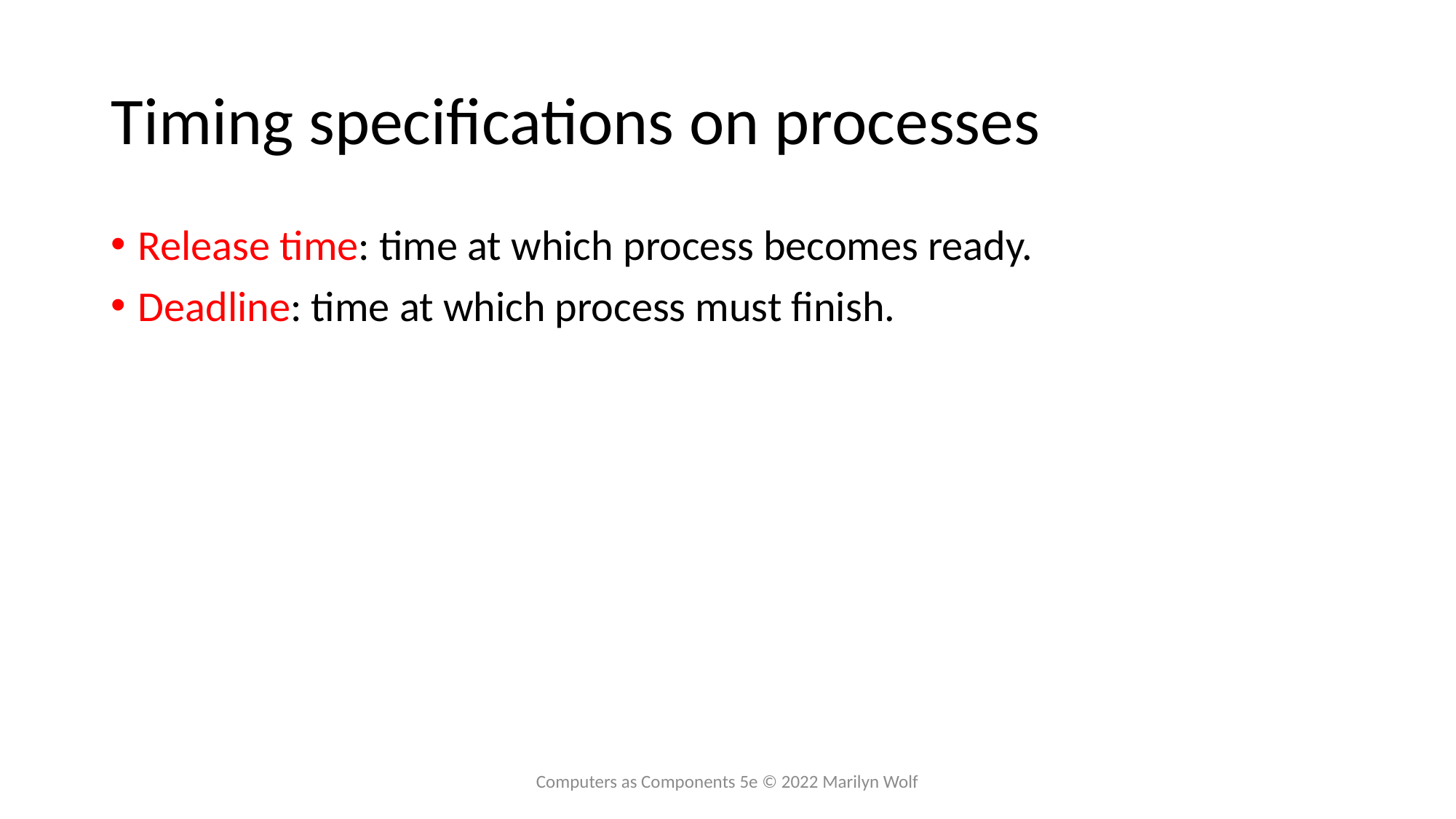

# Timing specifications on processes
Release time: time at which process becomes ready.
Deadline: time at which process must finish.
Computers as Components 5e © 2022 Marilyn Wolf